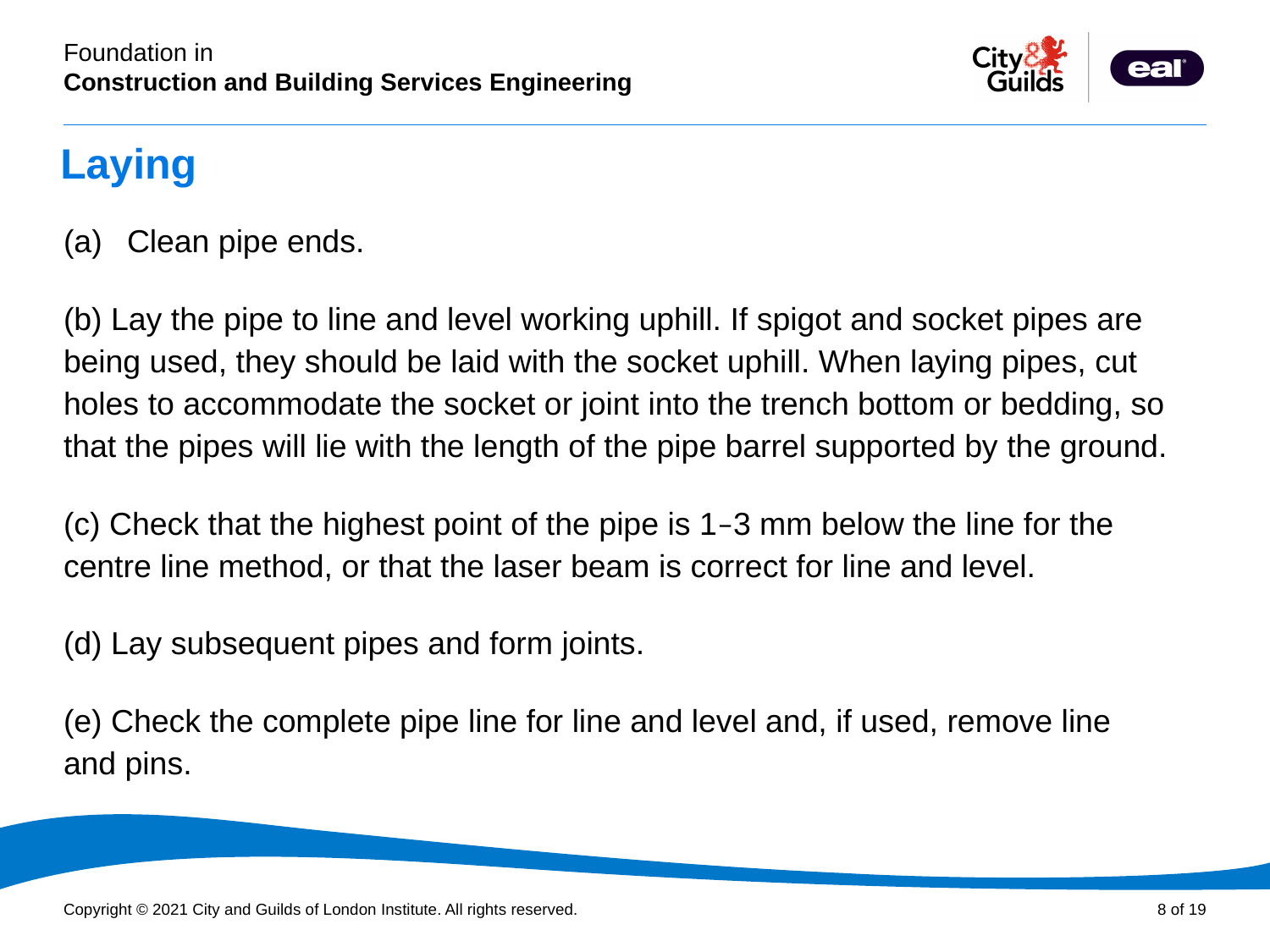

# Laying

Clean pipe ends.
(b) Lay the pipe to line and level working uphill. If spigot and socket pipes are being used, they should be laid with the socket uphill. When laying pipes, cut holes to accommodate the socket or joint into the trench bottom or bedding, so that the pipes will lie with the length of the pipe barrel supported by the ground.
(c) Check that the highest point of the pipe is 1–3 mm below the line for the centre line method, or that the laser beam is correct for line and level.
(d) Lay subsequent pipes and form joints.
(e) Check the complete pipe line for line and level and, if used, remove line
and pins.